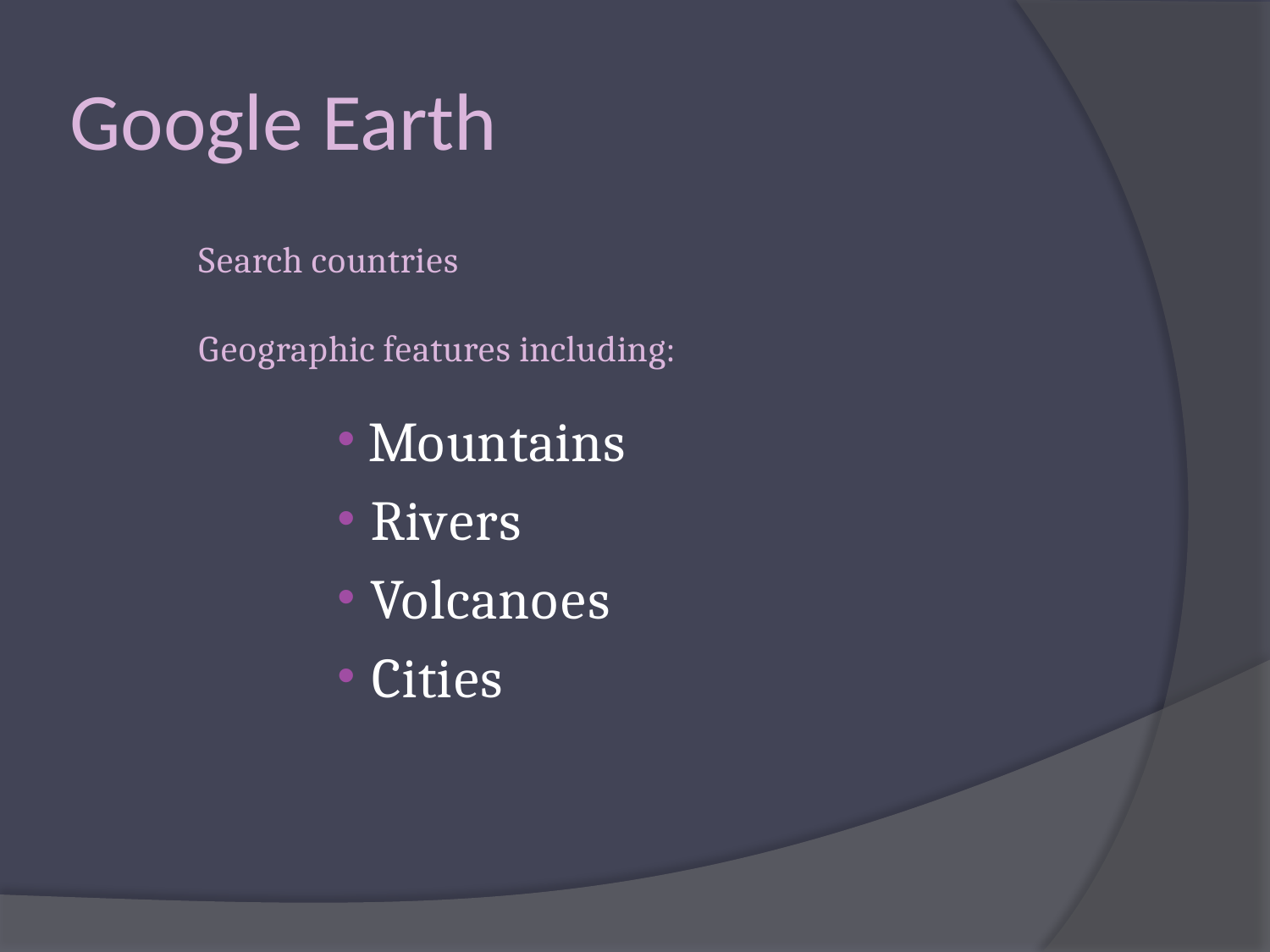

# Google Earth
Search countries
Geographic features including:
Mountains
Rivers
Volcanoes
Cities